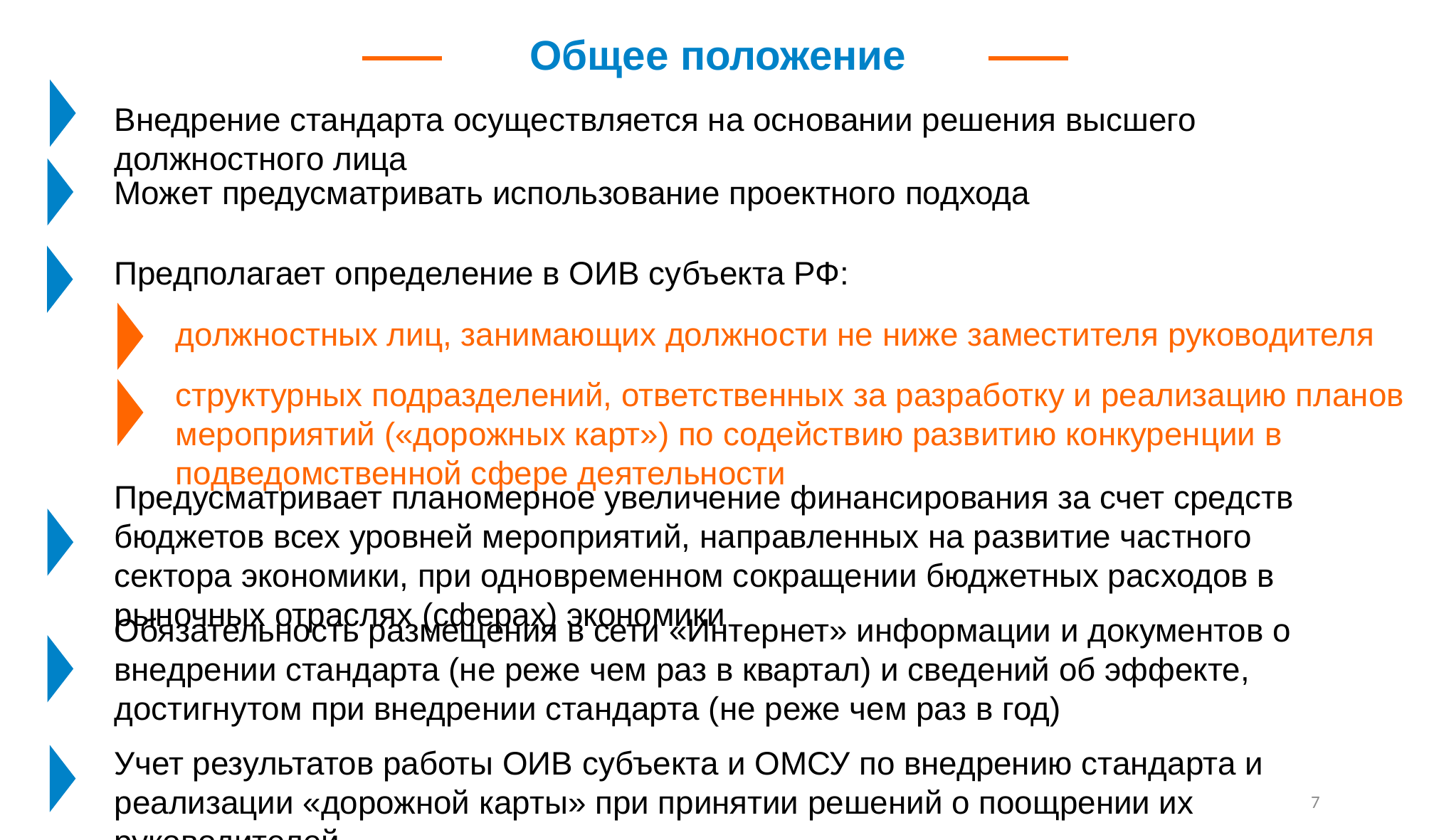

Общее положение
Внедрение стандарта осуществляется на основании решения высшего должностного лица

Может предусматривать использование проектного подхода

Предполагает определение в ОИВ субъекта РФ:

должностных лиц, занимающих должности не ниже заместителя руководителя

структурных подразделений, ответственных за разработку и реализацию планов мероприятий («дорожных карт») по содействию развитию конкуренции в подведомственной сфере деятельности

Предусматривает планомерное увеличение финансирования за счет средств бюджетов всех уровней мероприятий, направленных на развитие частного сектора экономики, при одновременном сокращении бюджетных расходов в рыночных отраслях (сферах) экономики

Обязательность размещения в сети «Интернет» информации и документов о внедрении стандарта (не реже чем раз в квартал) и сведений об эффекте, достигнутом при внедрении стандарта (не реже чем раз в год)

Учет результатов работы ОИВ субъекта и ОМСУ по внедрению стандарта и реализации «дорожной карты» при принятии решений о поощрении их руководителей

7